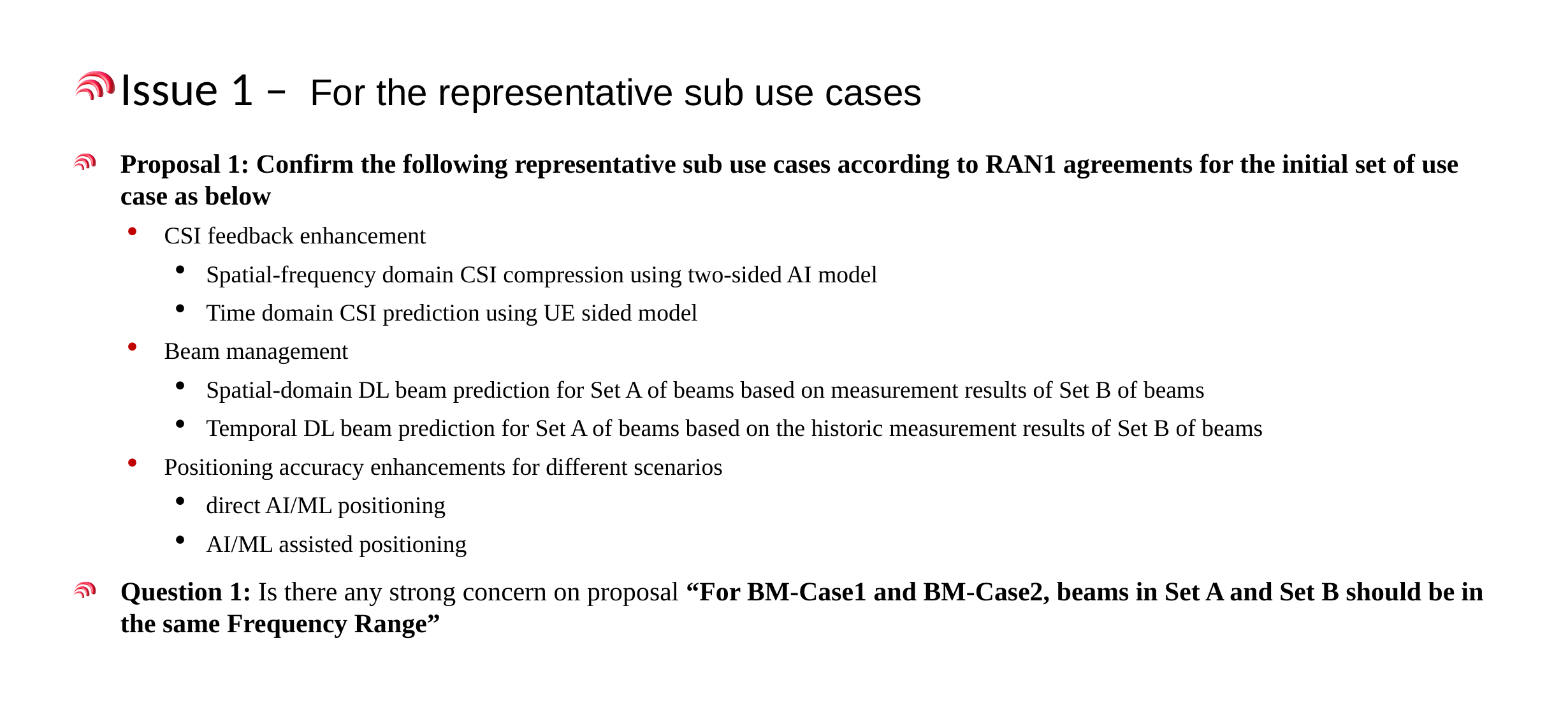

Issue 1 –  For the representative sub use cases
Proposal 1: Confirm the following representative sub use cases according to RAN1 agreements for the initial set of use case as below
CSI feedback enhancement
Spatial-frequency domain CSI compression using two-sided AI model
Time domain CSI prediction using UE sided model
Beam management
Spatial-domain DL beam prediction for Set A of beams based on measurement results of Set B of beams
Temporal DL beam prediction for Set A of beams based on the historic measurement results of Set B of beams
Positioning accuracy enhancements for different scenarios
direct AI/ML positioning
AI/ML assisted positioning
Question 1: Is there any strong concern on proposal “For BM-Case1 and BM-Case2, beams in Set A and Set B should be in the same Frequency Range”